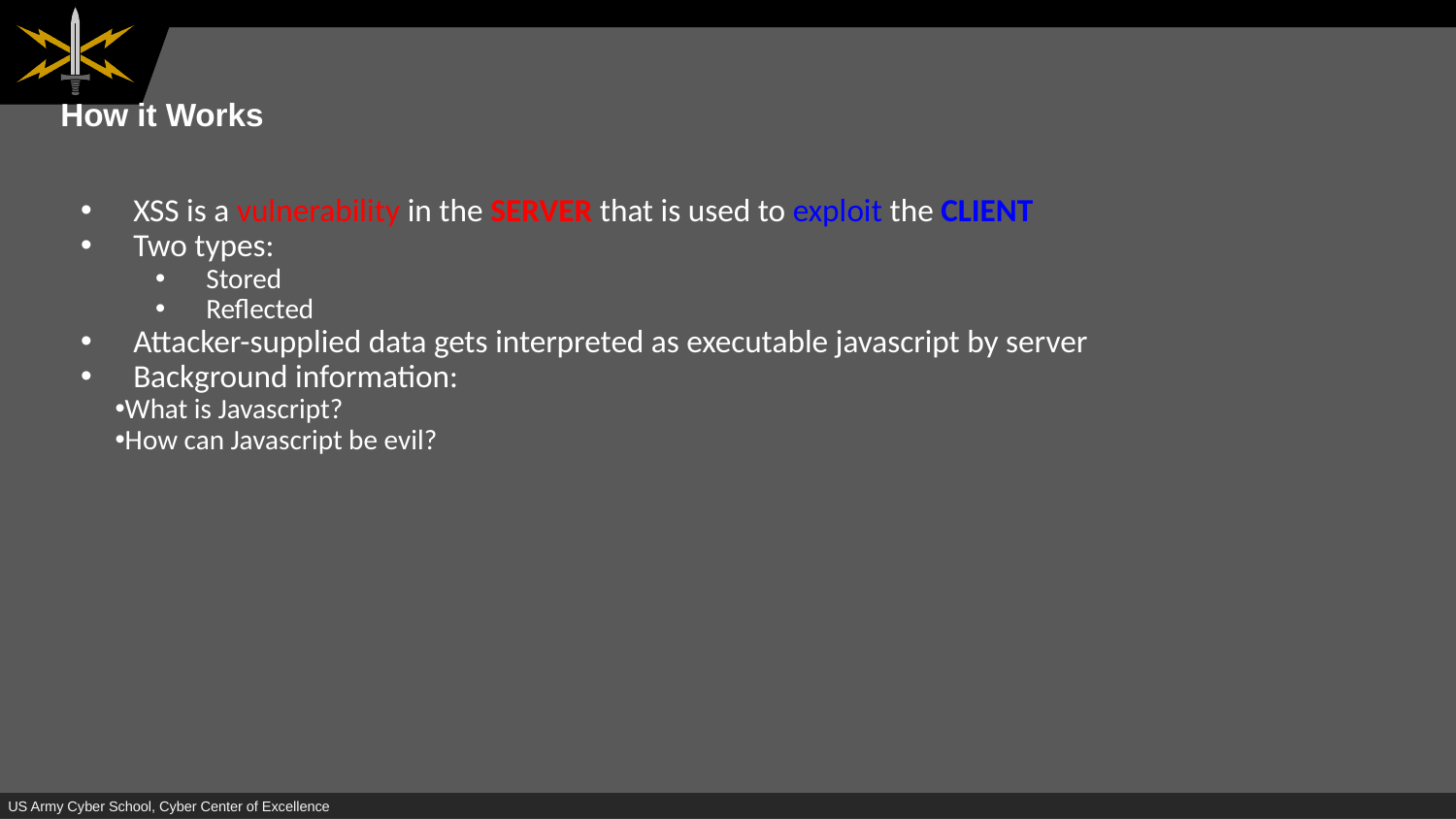

# How it Works
XSS is a vulnerability in the SERVER that is used to exploit the CLIENT
Two types:
Stored
Reflected
Attacker-supplied data gets interpreted as executable javascript by server
Background information:
What is Javascript?
How can Javascript be evil?